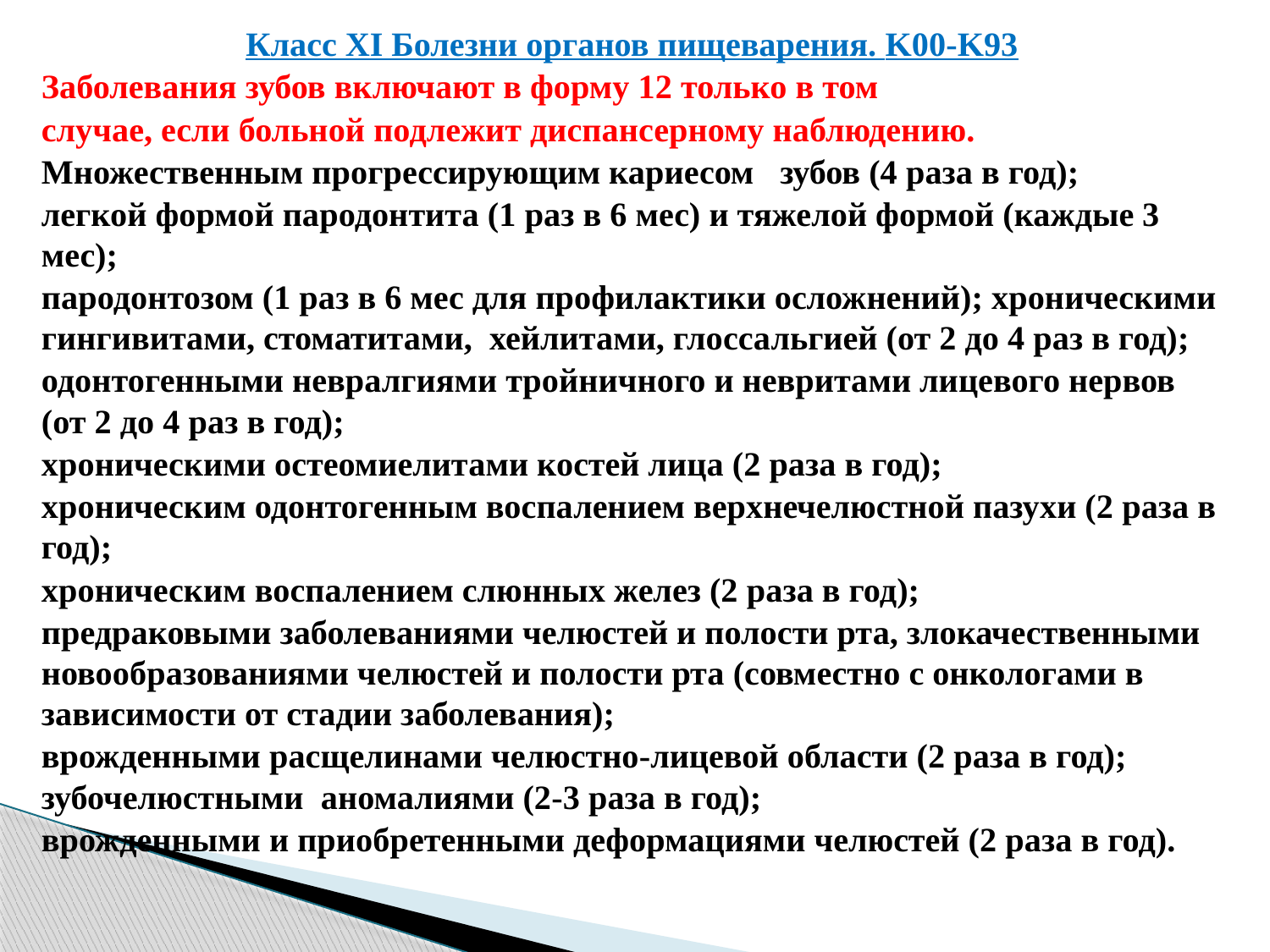

Класс XI Болезни органов пищеварения. K00-K93
Заболевания зубов включают в форму 12 только в том
случае, если больной подлежит диспансерному наблюдению.
Множественным прогрессирующим кариесом   зубов (4 раза в год);
легкой формой пародонтита (1 раз в 6 мес) и тяжелой формой (каждые 3 мес);
пародонтозом (1 раз в 6 мес для профилактики осложнений); хроническими гингивитами, стоматитами,  хейлитами, глоссальгией (от 2 до 4 раз в год);
одонтогенными невралгиями тройничного и невритами лицевого нервов (от 2 до 4 раз в год);
хроническими остеомиелитами костей лица (2 раза в год);
хроническим одонтогенным воспалением верхнечелюстной пазухи (2 раза в год);
хроническим воспалением слюнных желез (2 раза в год);
предраковыми заболеваниями челюстей и полости рта, злокачественными новообразованиями челюстей и полости рта (совместно с онкологами в зависимости от стадии заболевания);
врожденными расщелинами челюстно-лицевой области (2 раза в год); зубочелюстными  аномалиями (2-3 раза в год);
врожденными и приобретенными деформациями челюстей (2 раза в год).